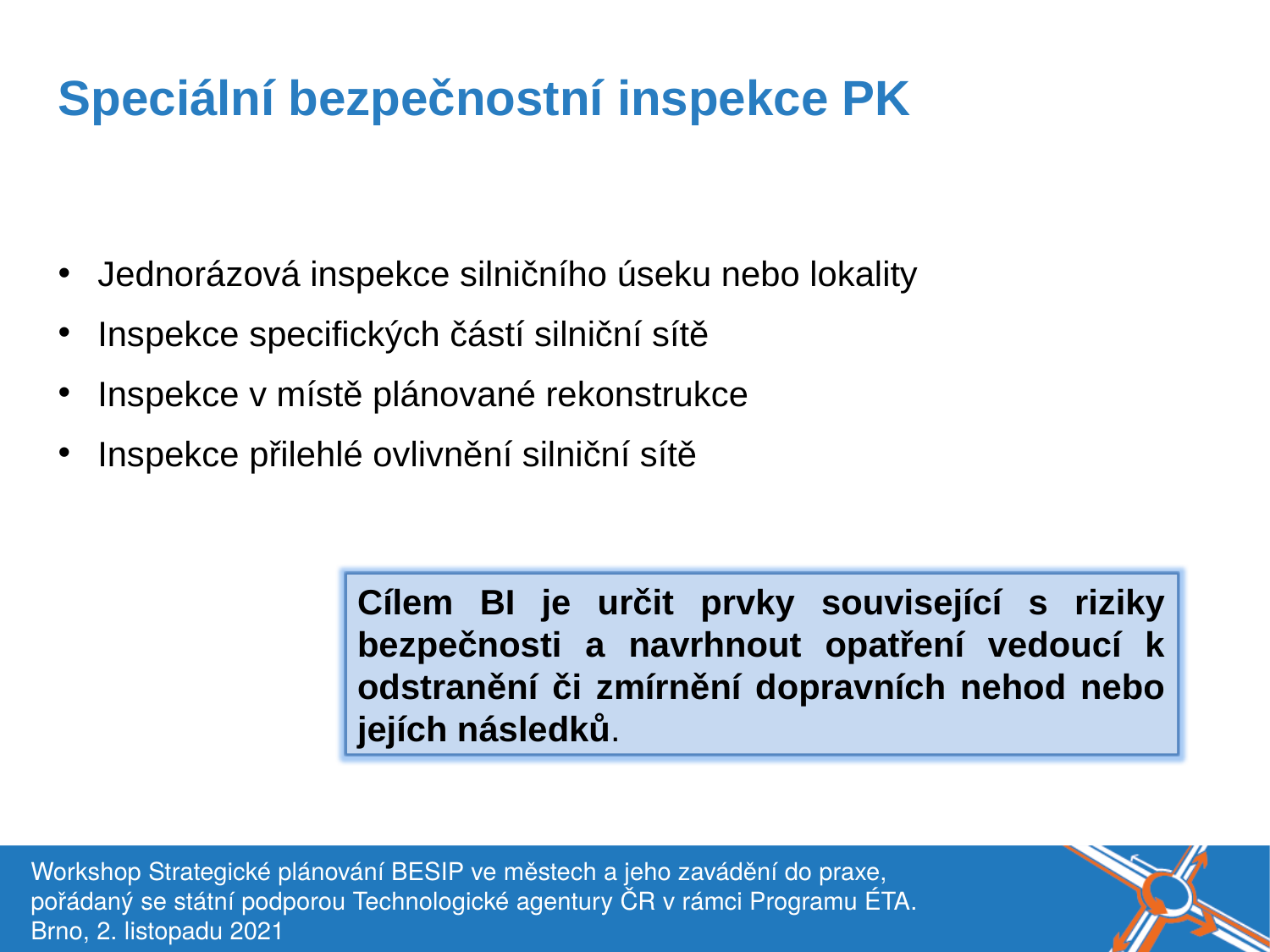

Název akce, místo, datum
Speciální bezpečnostní inspekce PK
Jednorázová inspekce silničního úseku nebo lokality
Inspekce specifických částí silniční sítě
Inspekce v místě plánované rekonstrukce
Inspekce přilehlé ovlivnění silniční sítě

Cílem BI je určit prvky související s riziky bezpečnosti a navrhnout opatření vedoucí k odstranění či zmírnění dopravních nehod nebo jejích následků.